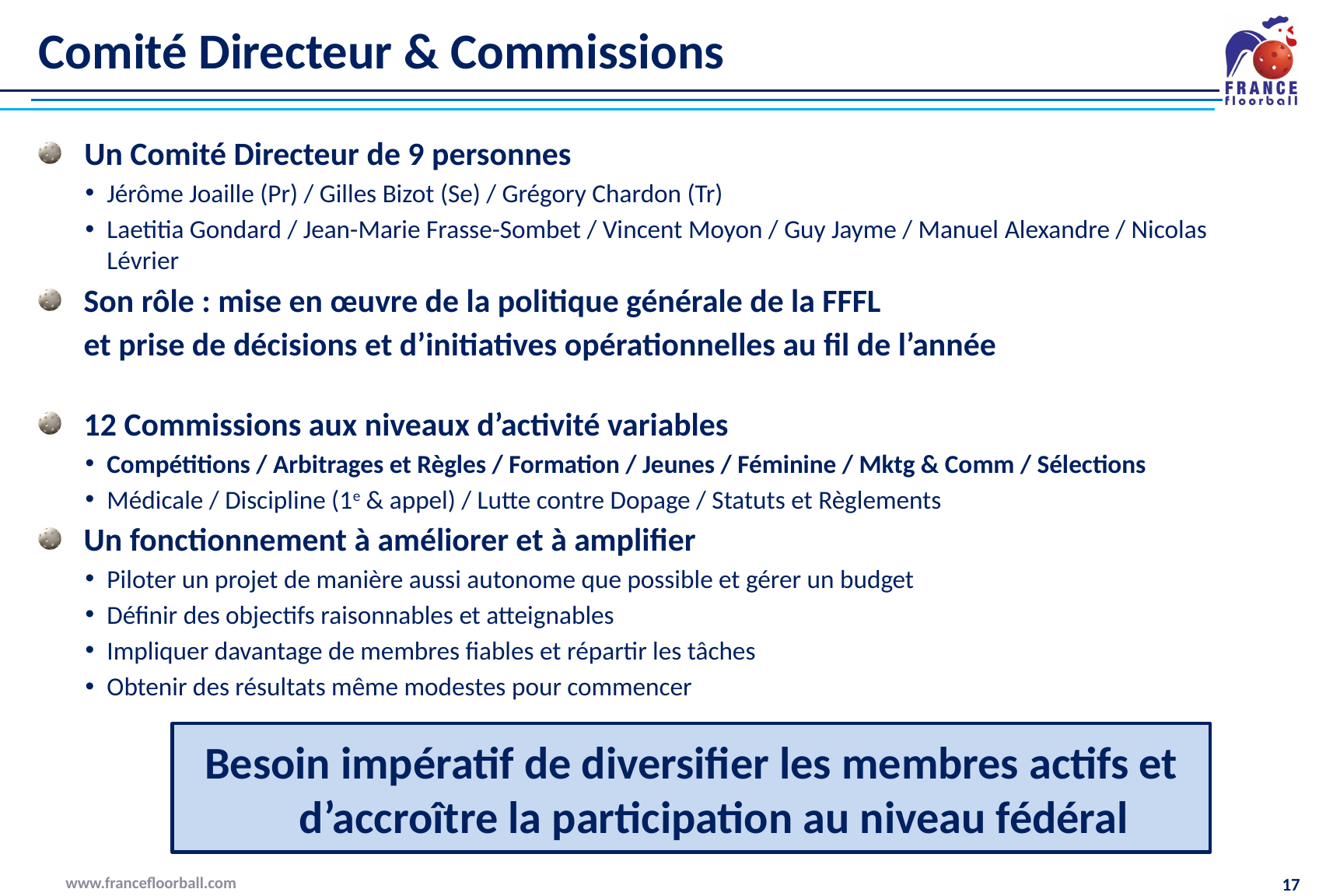

# Comité Directeur & Commissions
Un Comité Directeur de 9 personnes
Jérôme Joaille (Pr) / Gilles Bizot (Se) / Grégory Chardon (Tr)
Laetitia Gondard / Jean-Marie Frasse-Sombet / Vincent Moyon / Guy Jayme / Manuel Alexandre / Nicolas Lévrier
Son rôle : mise en œuvre de la politique générale de la FFFL
	et prise de décisions et d’initiatives opérationnelles au fil de l’année

12 Commissions aux niveaux d’activité variables
Compétitions / Arbitrages et Règles / Formation / Jeunes / Féminine / Mktg & Comm / Sélections
Médicale / Discipline (1e & appel) / Lutte contre Dopage / Statuts et Règlements
Un fonctionnement à améliorer et à amplifier
Piloter un projet de manière aussi autonome que possible et gérer un budget
Définir des objectifs raisonnables et atteignables
Impliquer davantage de membres fiables et répartir les tâches
Obtenir des résultats même modestes pour commencer
Besoin impératif de diversifier les membres actifs et d’accroître la participation au niveau fédéral
www.francefloorball.com
17